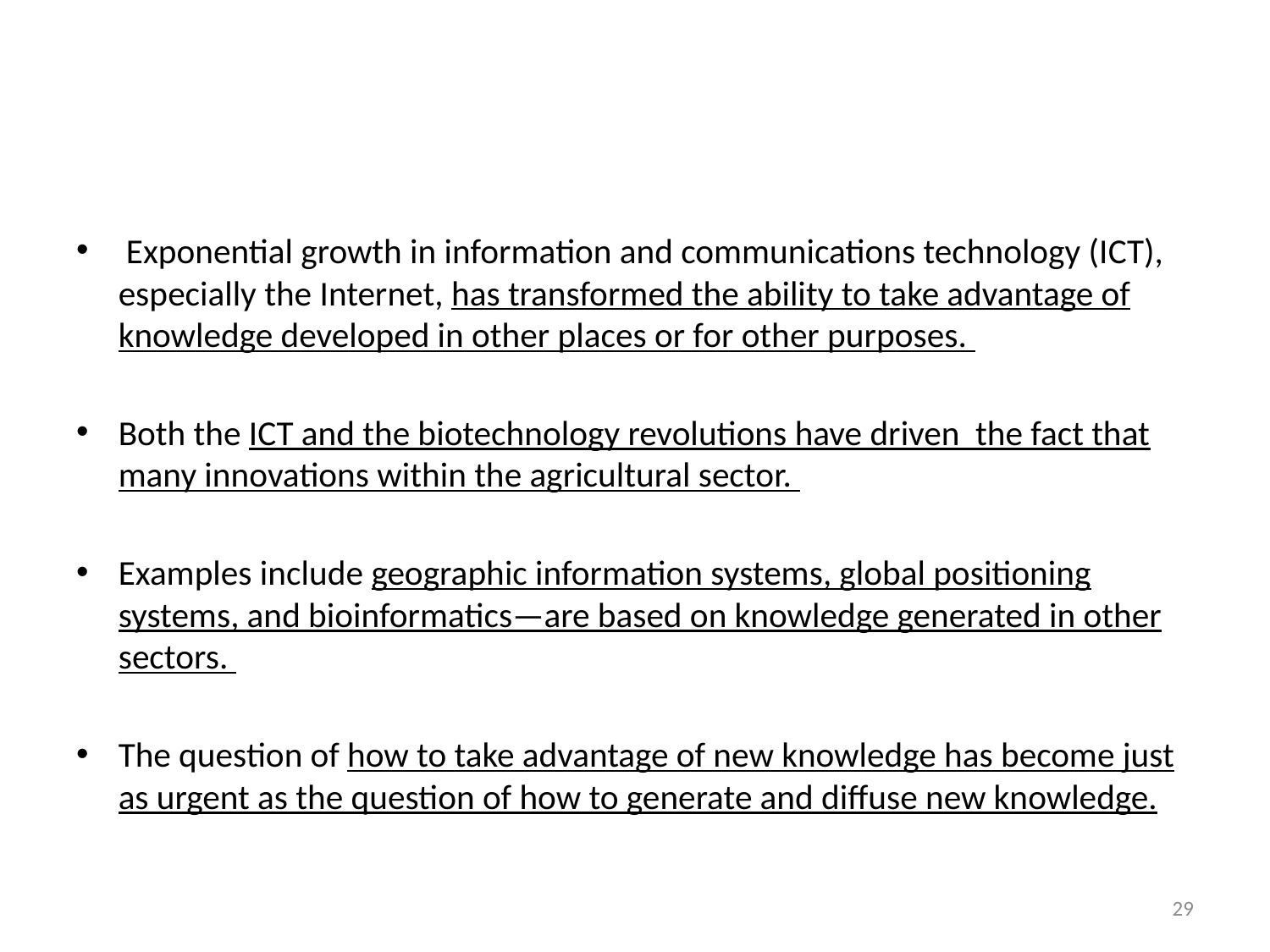

#
 Exponential growth in information and communications technology (ICT), especially the Internet, has transformed the ability to take advantage of knowledge developed in other places or for other purposes.

Both the ICT and the biotechnology revolutions have driven  the fact that many innovations within the agricultural sector.

Examples include geographic information systems, global positioning systems, and bioinformatics—are based on knowledge generated in other sectors.

The question of how to take advantage of new knowledge has become just as urgent as the question of how to generate and diffuse new knowledge.

29